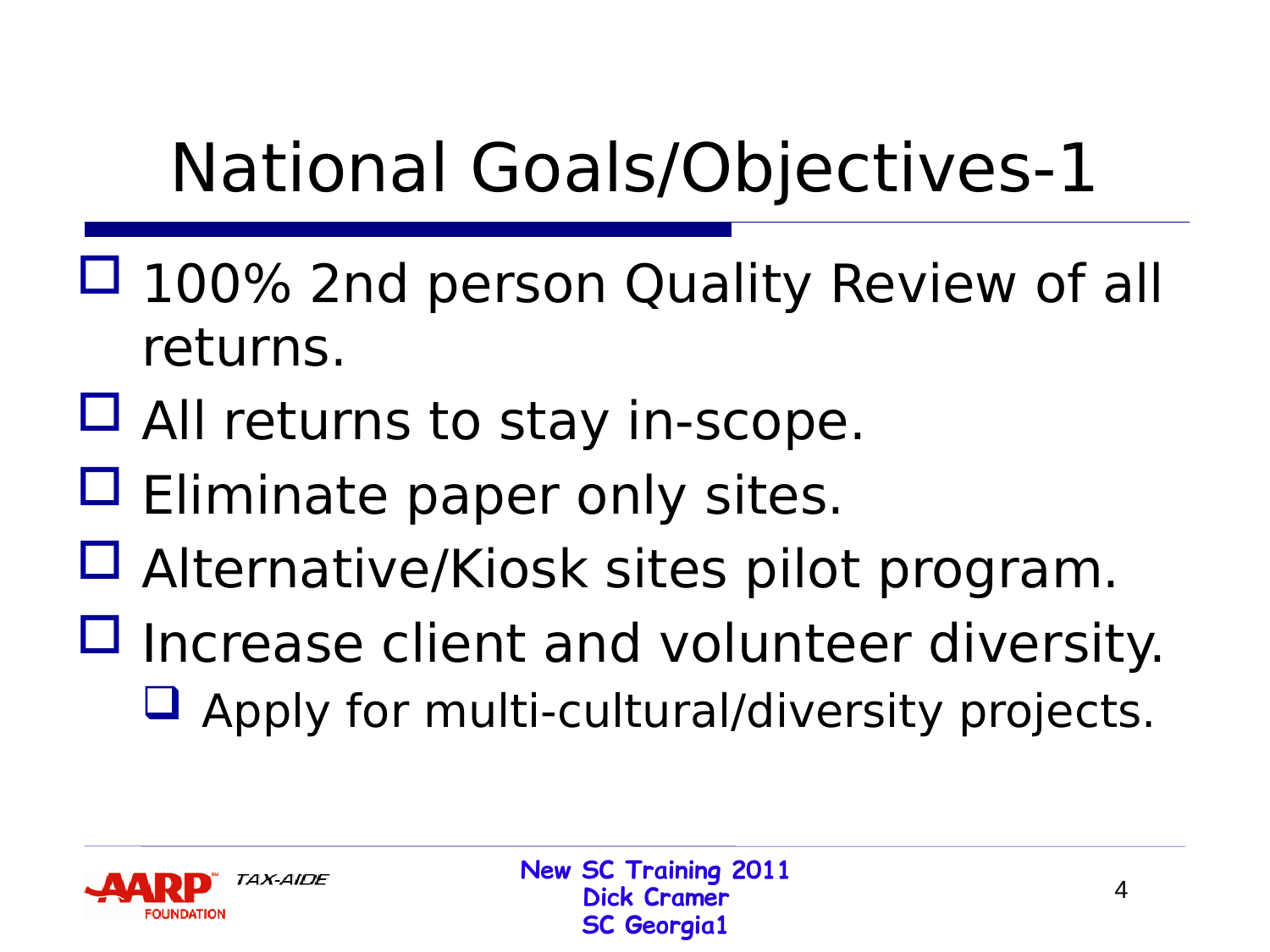

# National Goals/Objectives-1
100% 2nd person Quality Review of all returns.
All returns to stay in-scope.
Eliminate paper only sites.
Alternative/Kiosk sites pilot program.
Increase client and volunteer diversity.
Apply for multi-cultural/diversity projects.